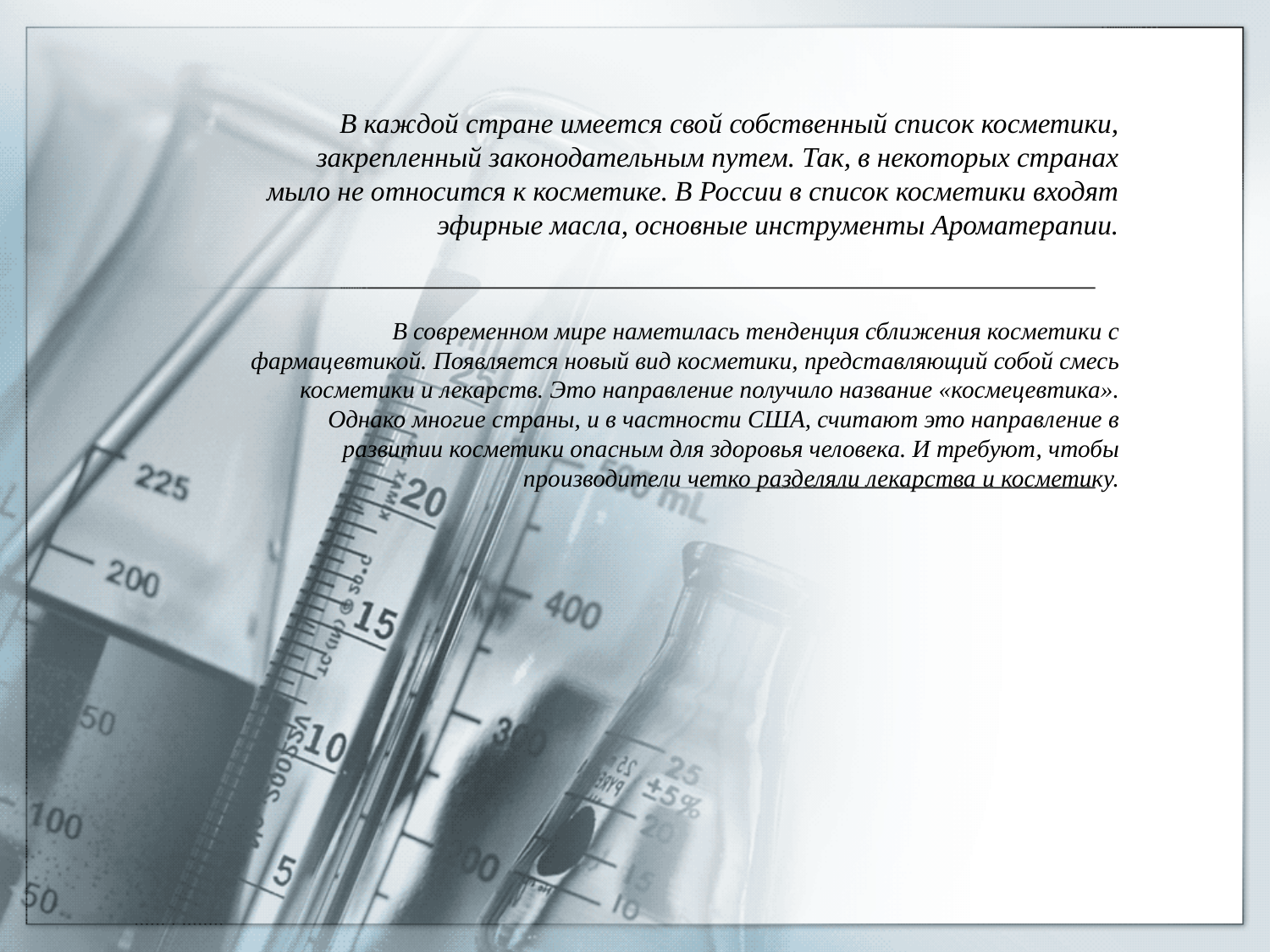

В каждой стране имеется свой собственный список косметики, закрепленный законодательным путем. Так, в некоторых странах мыло не относится к косметике. В России в список косметики входят эфирные масла, основные инструменты Ароматерапии.

В современном мире наметилась тенденция сближения косметики с фармацевтикой. Появляется новый вид косметики, представляющий собой смесь косметики и лекарств. Это направление получило название «космецевтика». Однако многие страны, и в частности США, считают это направление в развитии косметики опасным для здоровья человека. И требуют, чтобы производители четко разделяли лекарства и косметику.